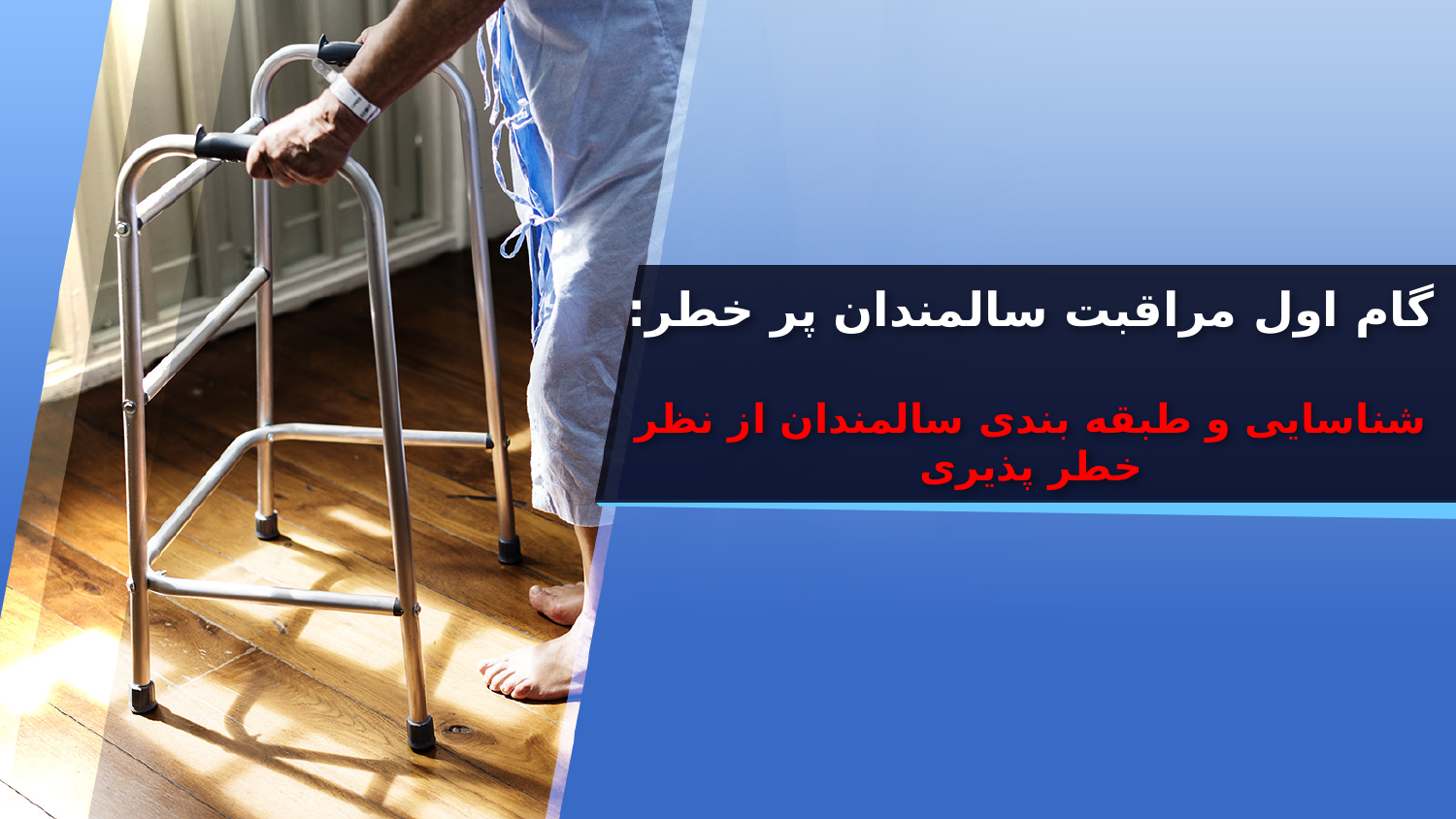

# گام اول مراقبت سالمندان پر خطر: شناسایی و طبقه بندی سالمندان از نظر خطر پذیری